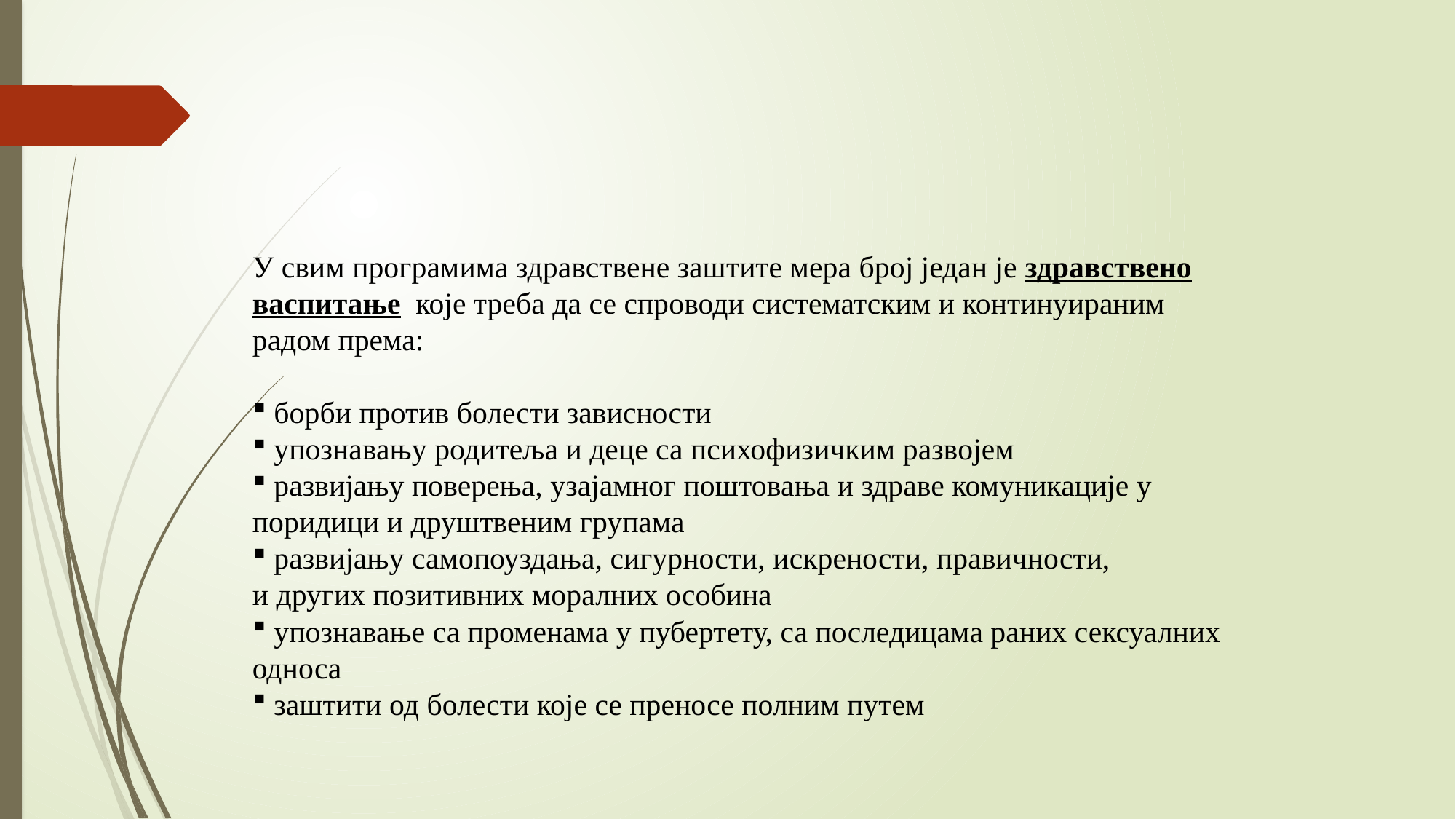

У свим програмима здравствене заштите мера број један је здравствено
васпитање  које треба да се спроводи систематским и континуираним
радом према:

 борби против болести зависности
 упознавању родитеља и деце са психофизичким развојем
 развијању поверења, узајамног поштовања и здраве комуникације у
поридици и друштвеним групама
 развијању самопоуздања, сигурности, искрености, правичности,
и других позитивних моралних особина
 упознавање са променама у пубертету, са последицама раних сексуалних
односа
 заштити од болести које се преносе полним путем